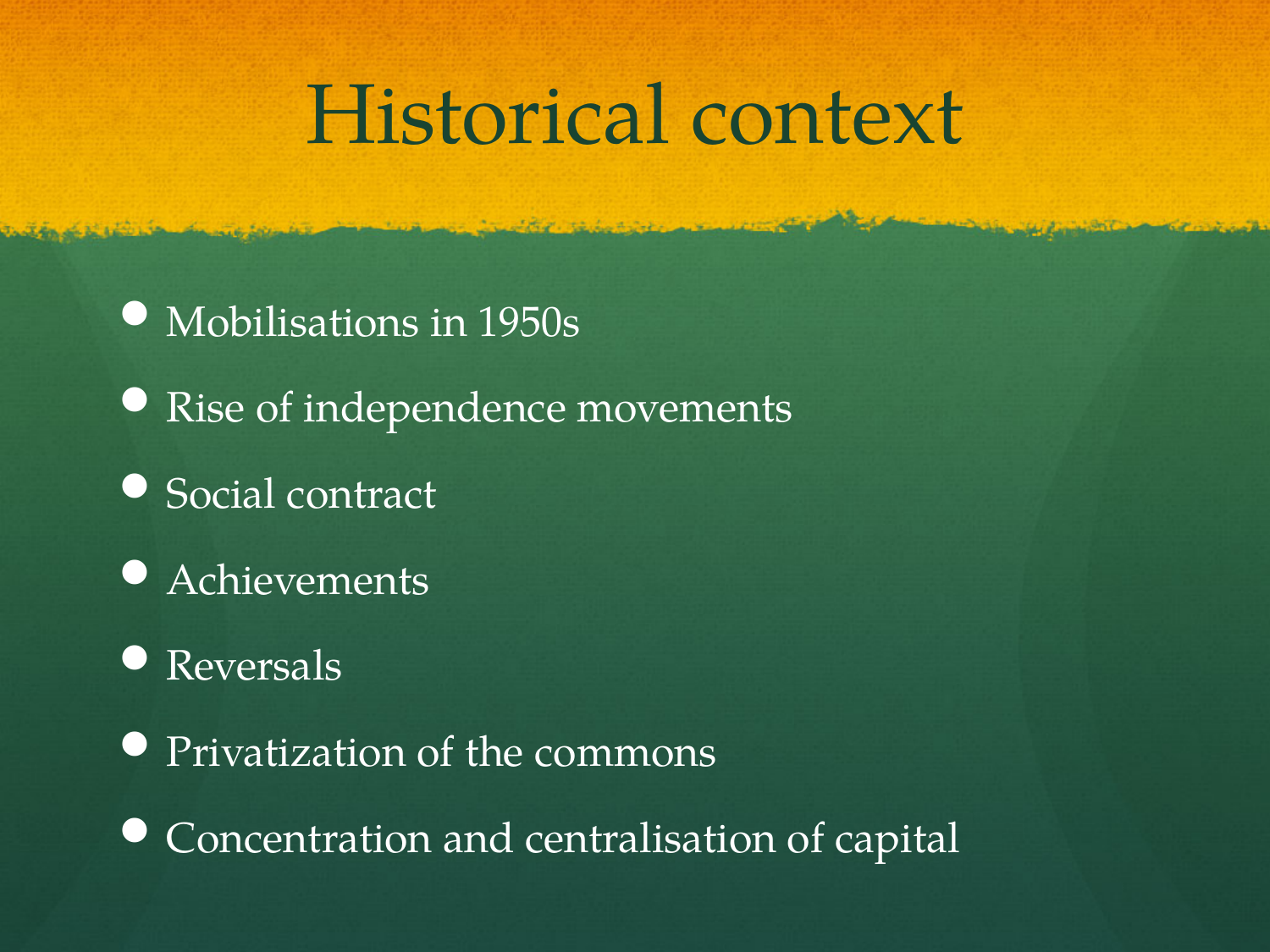

# Historical context
Mobilisations in 1950s
Rise of independence movements
Social contract
Achievements
Reversals
Privatization of the commons
Concentration and centralisation of capital